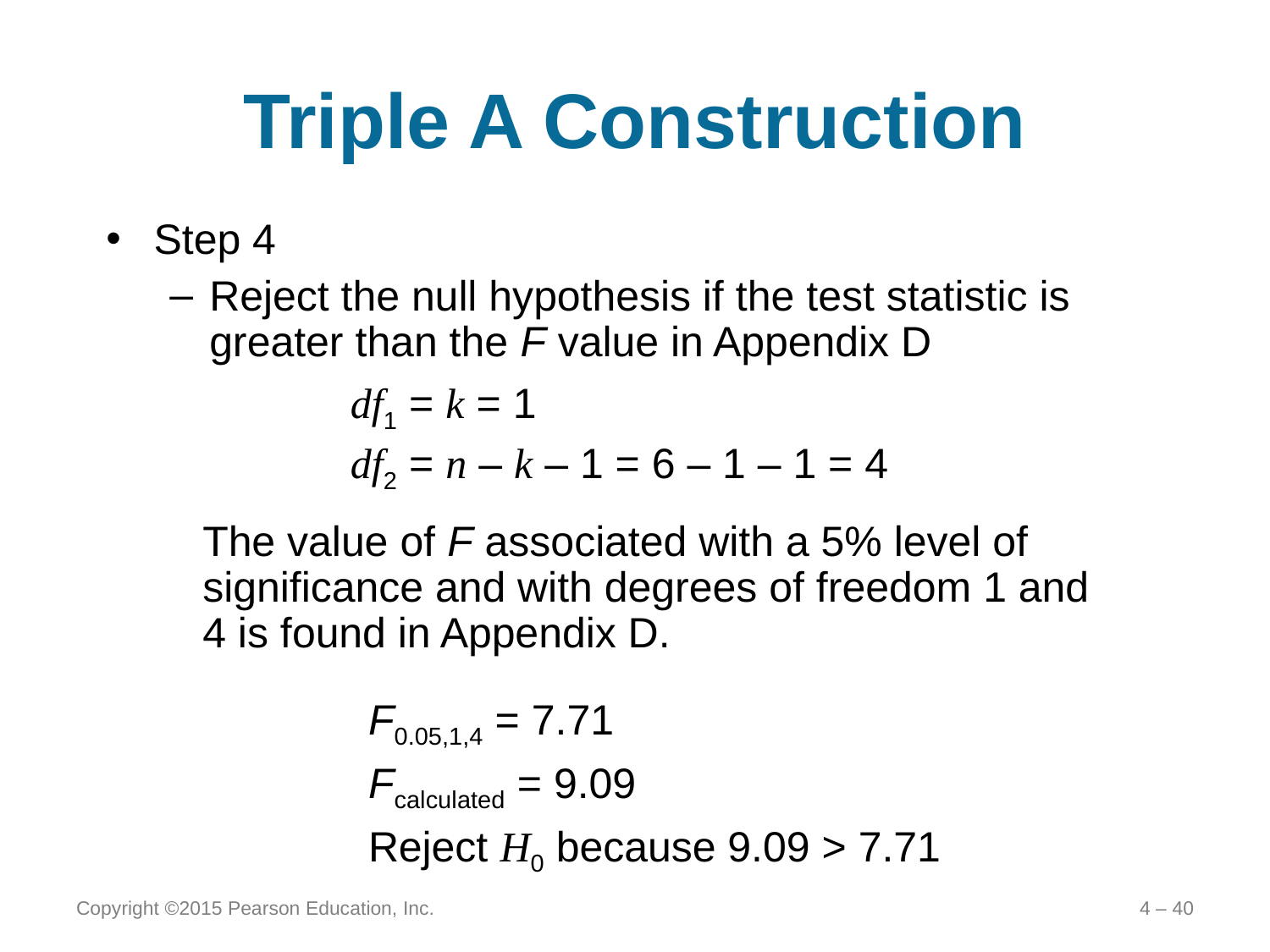

# Triple A Construction

df1 = k = 1
df2 = n – k – 1 = 6 – 1 – 1 = 4
Step 4
Reject the null hypothesis if the test statistic is greater than the F value in Appendix D

	The value of F associated with a 5% level of significance and with degrees of freedom 1 and 4 is found in Appendix D.
F0.05,1,4 = 7.71
Fcalculated = 9.09
Reject H0 because 9.09 > 7.71
Copyright ©2015 Pearson Education, Inc.
4 – 40